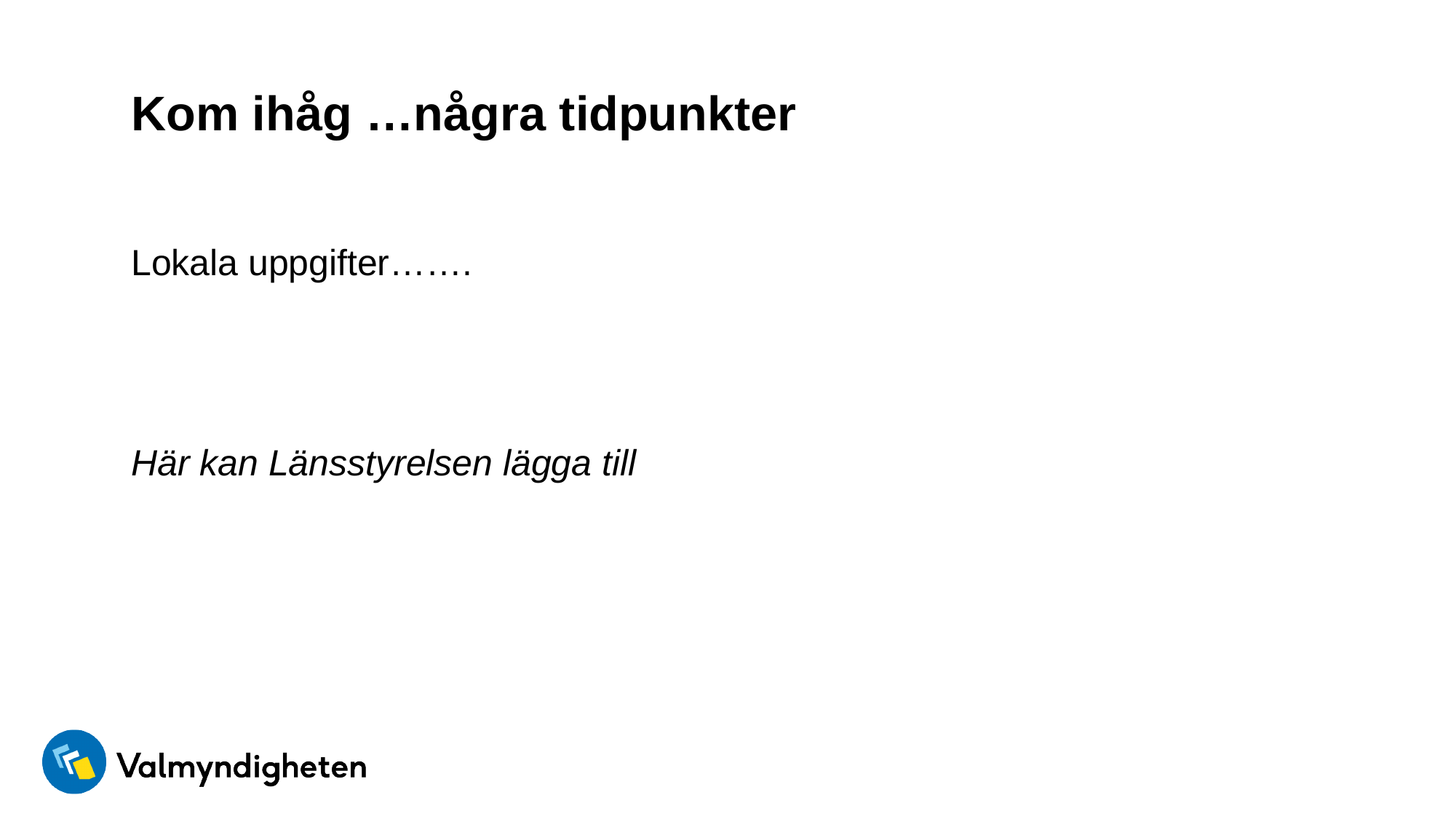

# Kom ihåg …några tidpunkter

Lokala uppgifter…….

Här kan Länsstyrelsen lägga till